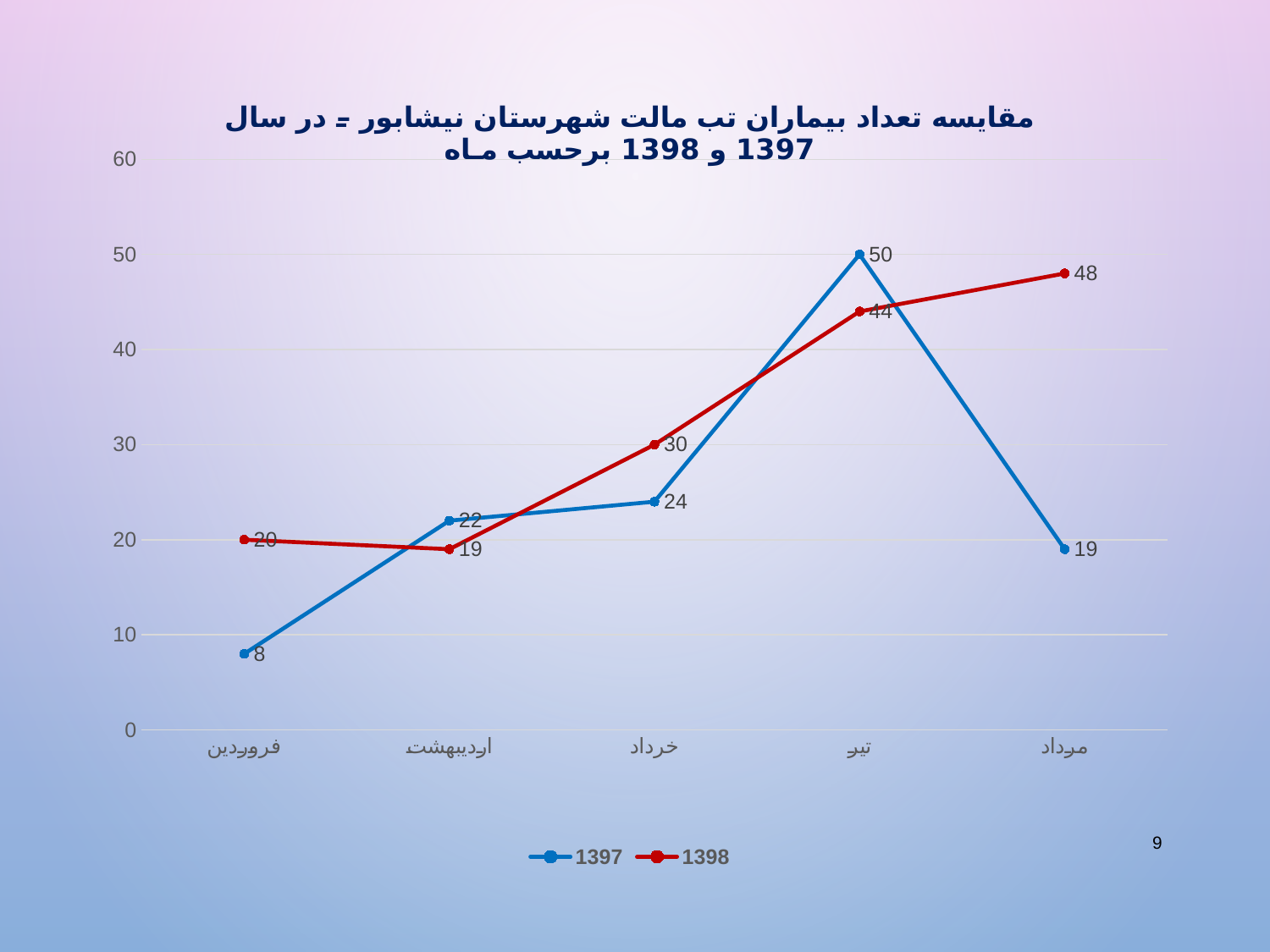

### Chart: مقایسه تعداد بیماران تب مالت شهرستان نیشابور – در سال 1397 و 1398 برحسب مـاه

| Category | 1397 | 1398 |
|---|---|---|
| فروردین | 8.0 | 20.0 |
| اردیبهشت | 22.0 | 19.0 |
| خرداد | 24.0 | 30.0 |
| تیر | 50.0 | 44.0 |
| مرداد | 19.0 | 48.0 |
9